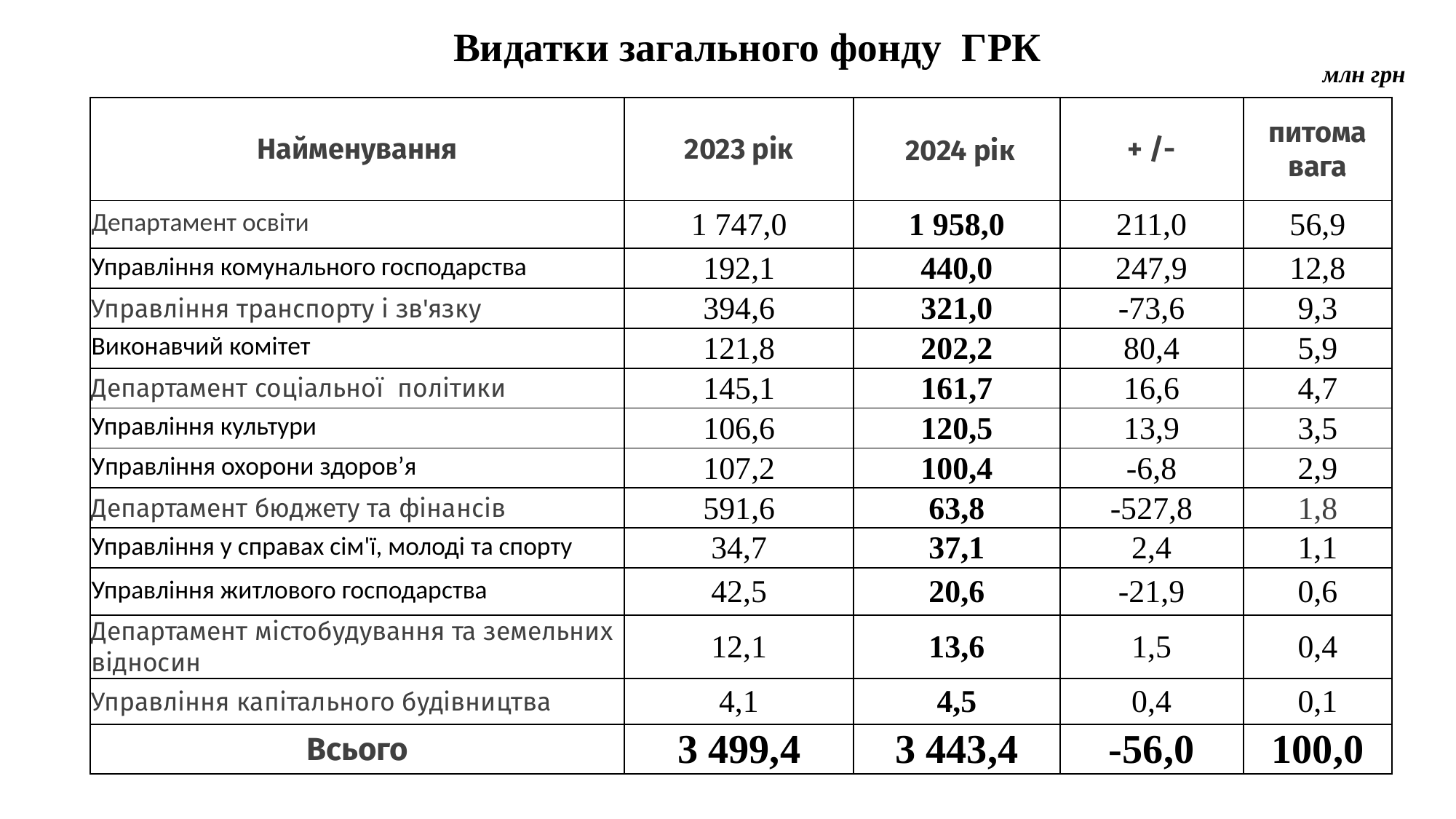

# Видатки загального фонду  ГРК

млн грн
| Найменування | 2023 рік | 2024 рік | + /- | питома вага |
| --- | --- | --- | --- | --- |
| Департамент освіти | 1 747,0 | 1 958,0 | 211,0 | 56,9 |
| Управління комунального господарства | 192,1 | 440,0 | 247,9 | 12,8 |
| Управління транспорту і зв'язку | 394,6 | 321,0 | -73,6 | 9,3 |
| Виконавчий комітет | 121,8 | 202,2 | 80,4 | 5,9 |
| Департамент соціальної політики | 145,1 | 161,7 | 16,6 | 4,7 |
| Управління культури | 106,6 | 120,5 | 13,9 | 3,5 |
| Управління охорони здоров’я | 107,2 | 100,4 | -6,8 | 2,9 |
| Департамент бюджету та фінансів | 591,6 | 63,8 | -527,8 | 1,8 |
| Управління у справах сім'ї, молоді та спорту | 34,7 | 37,1 | 2,4 | 1,1 |
| Управління житлового господарства | 42,5 | 20,6 | -21,9 | 0,6 |
| Департамент містобудування та земельних відносин | 12,1 | 13,6 | 1,5 | 0,4 |
| Управління капітального будівництва | 4,1 | 4,5 | 0,4 | 0,1 |
| Всього | 3 499,4 | 3 443,4 | -56,0 | 100,0 |